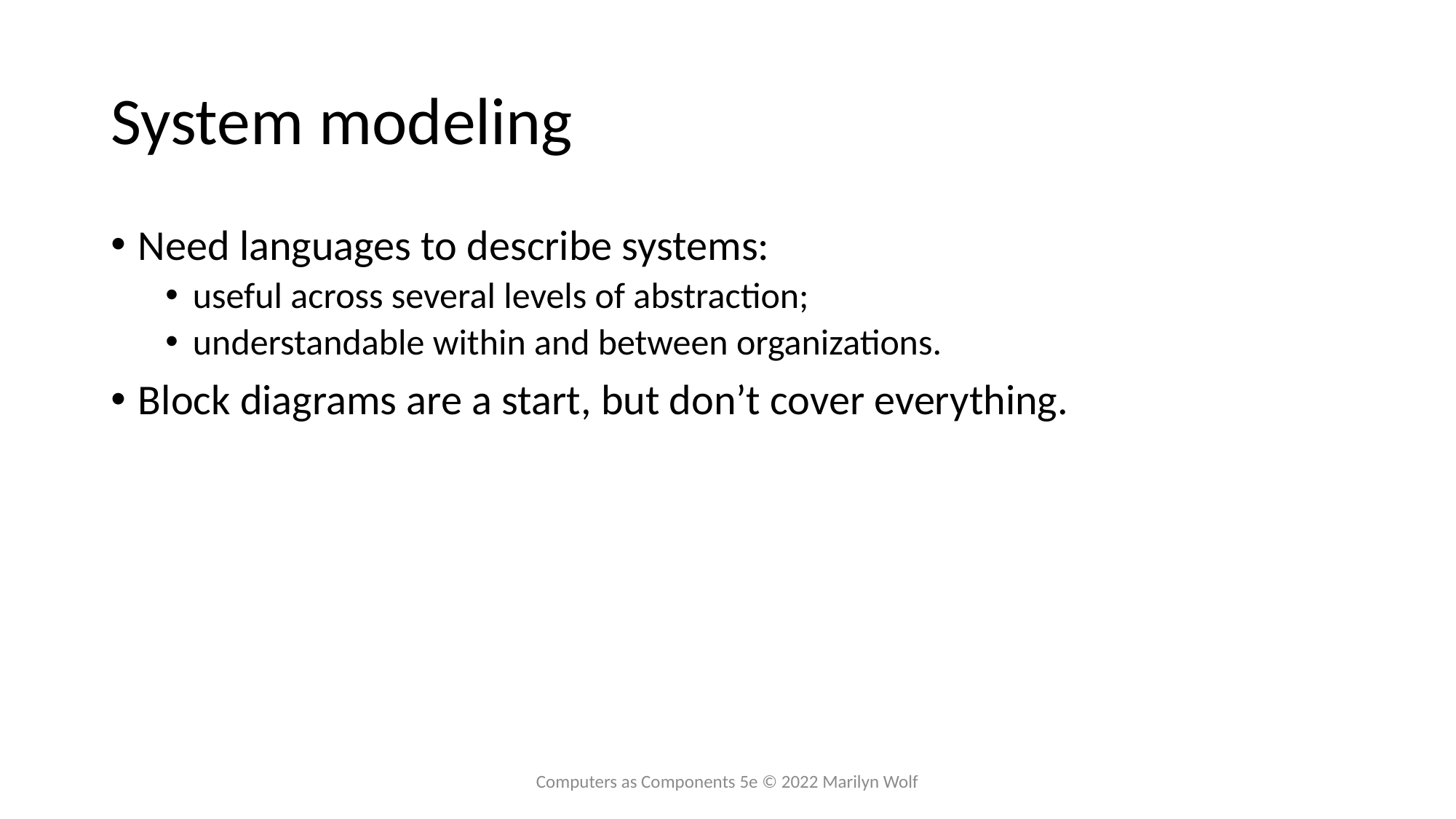

# System modeling
Need languages to describe systems:
useful across several levels of abstraction;
understandable within and between organizations.
Block diagrams are a start, but don’t cover everything.
Computers as Components 5e © 2022 Marilyn Wolf